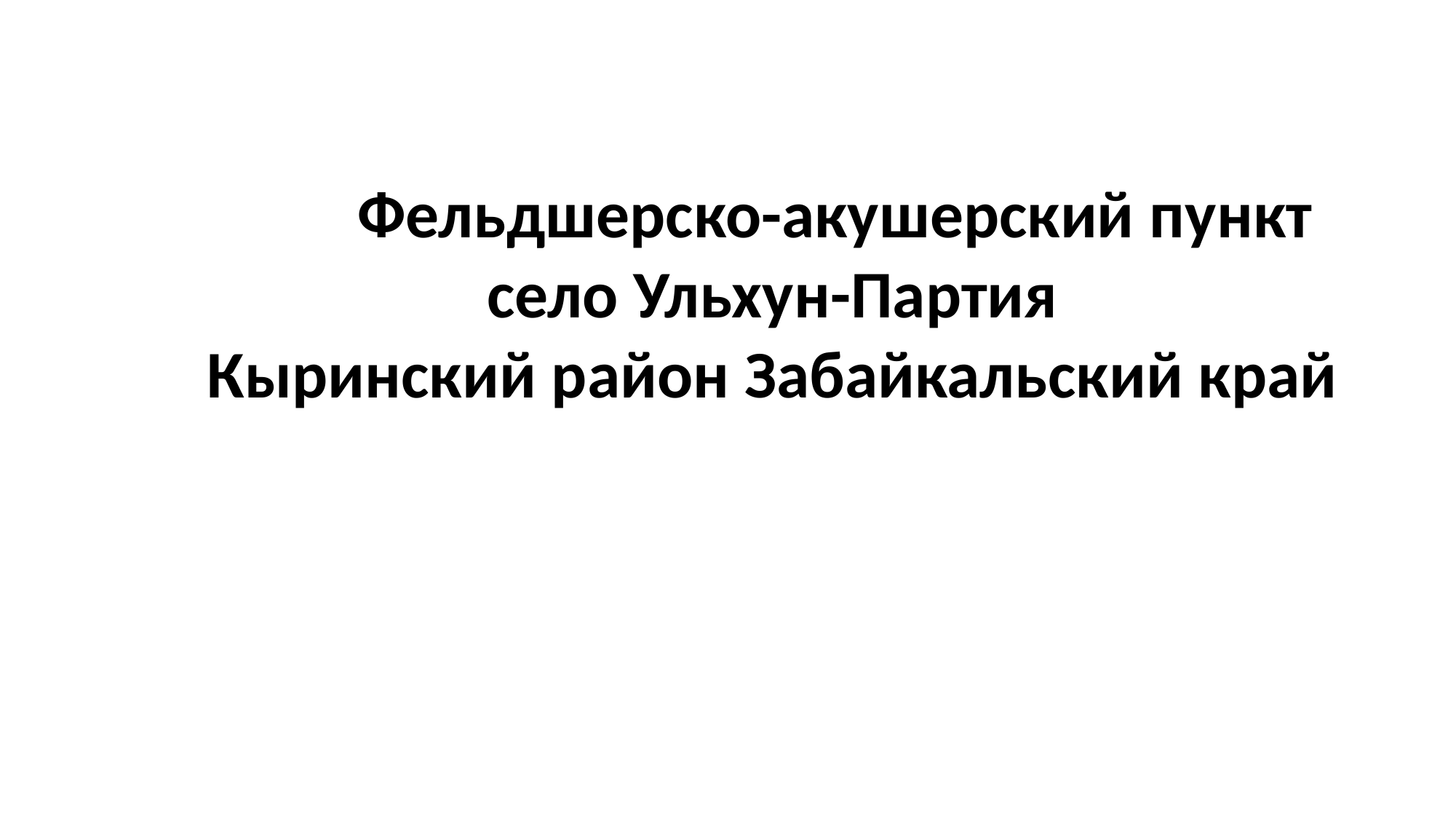

Фельдшерско-акушерский пункт
село Ульхун-Партия
Кыринский район Забайкальский край